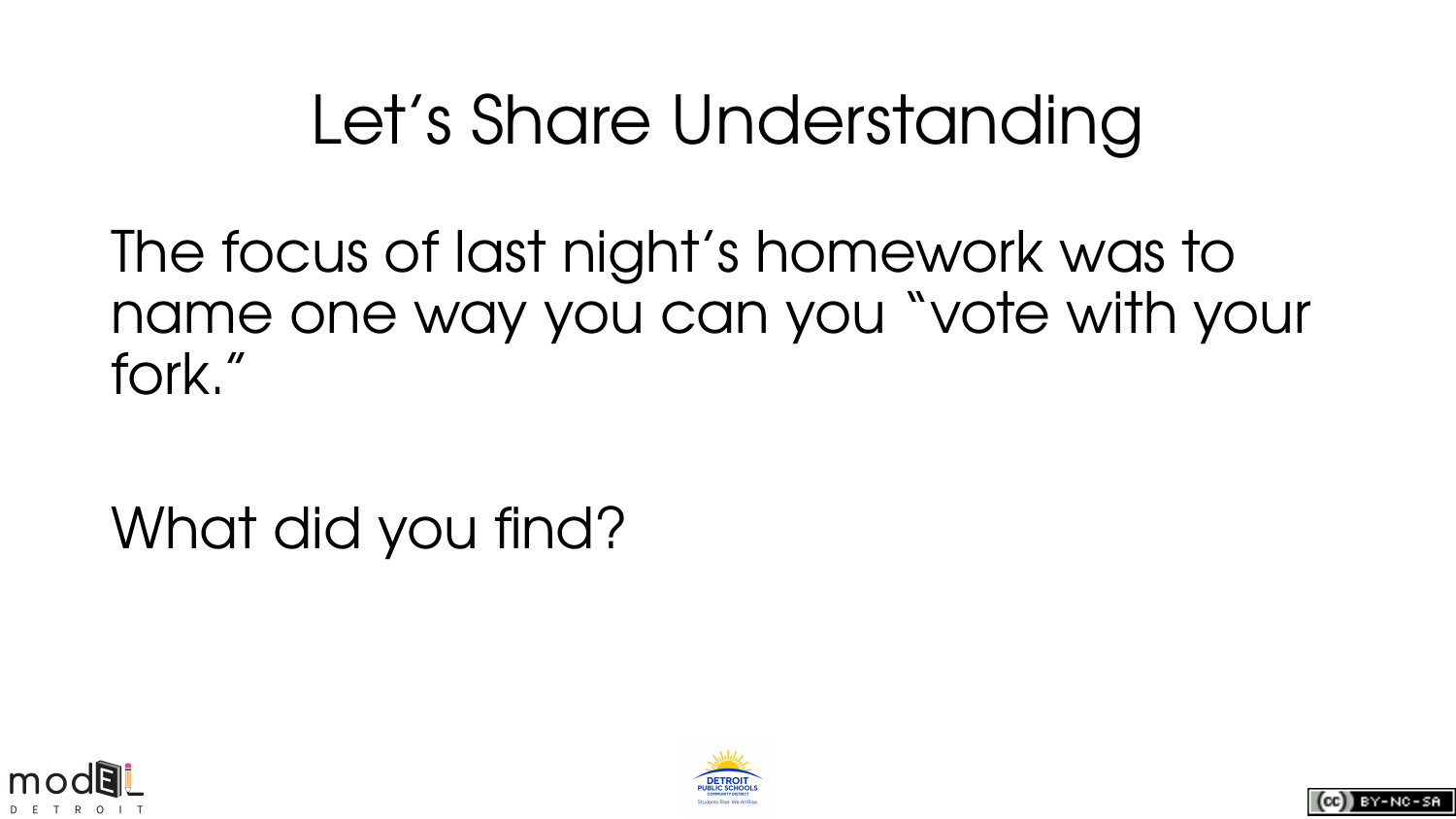

# Let’s Share Understanding
The focus of last night’s homework was to name one way you can you “vote with your fork.”

What did you find?